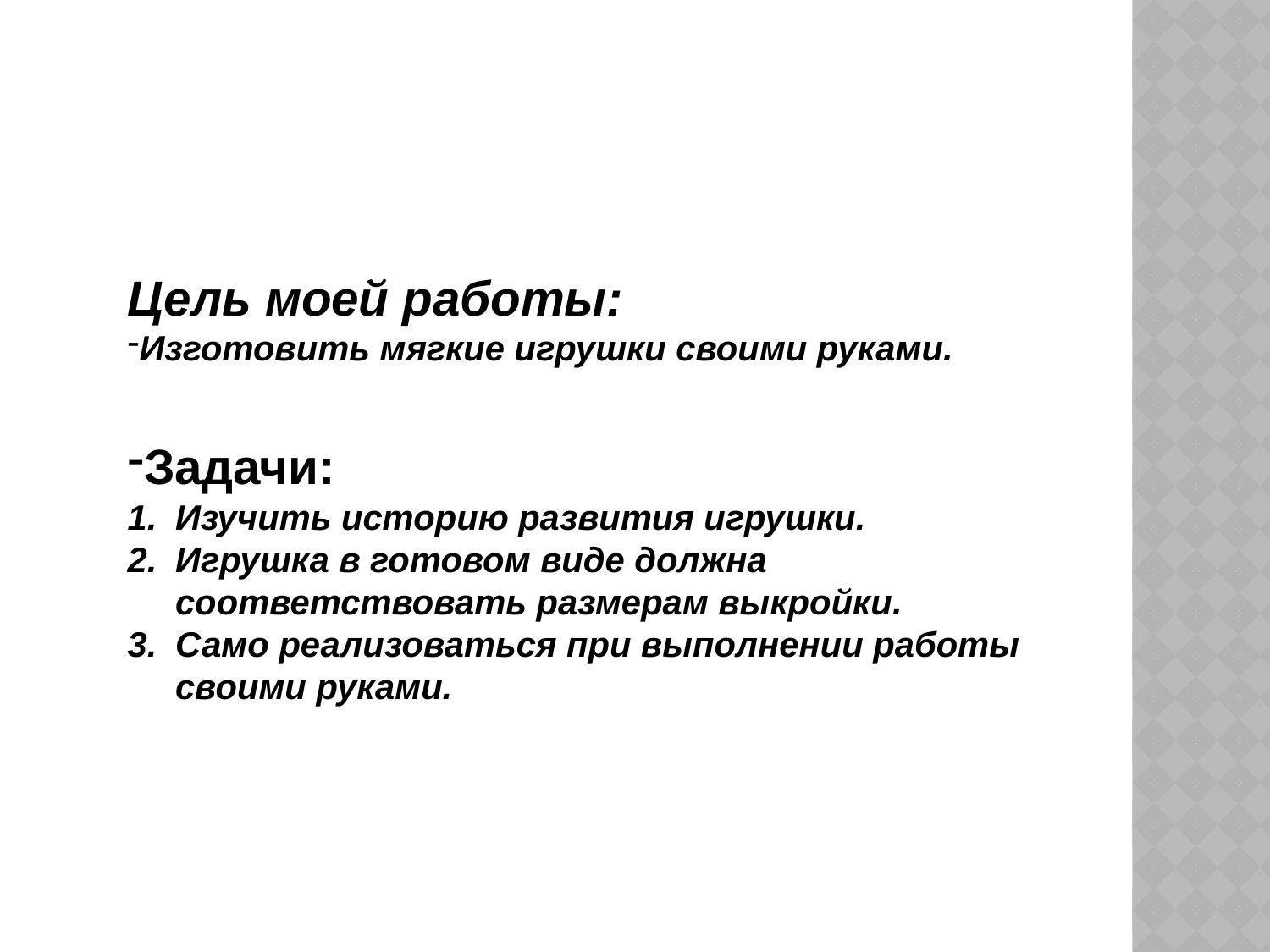

Цель моей работы:
Изготовить мягкие игрушки своими руками.

Задачи:
Изучить историю развития игрушки.
Игрушка в готовом виде должна соответствовать размерам выкройки.
Само реализоваться при выполнении работы своими руками.